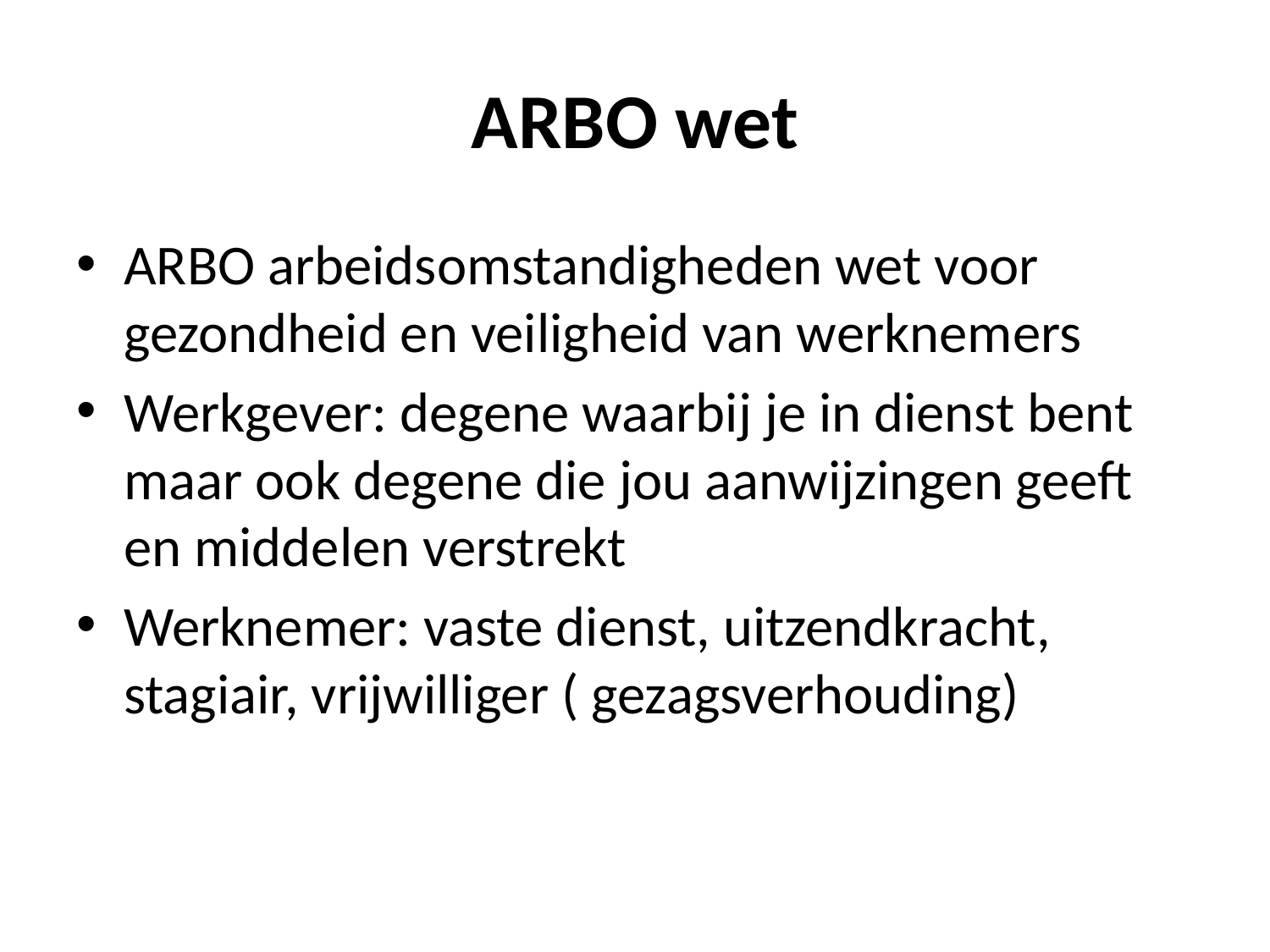

# ARBO wet
ARBO arbeidsomstandigheden wet voor gezondheid en veiligheid van werknemers
Werkgever: degene waarbij je in dienst bent maar ook degene die jou aanwijzingen geeft en middelen verstrekt
Werknemer: vaste dienst, uitzendkracht, stagiair, vrijwilliger ( gezagsverhouding)